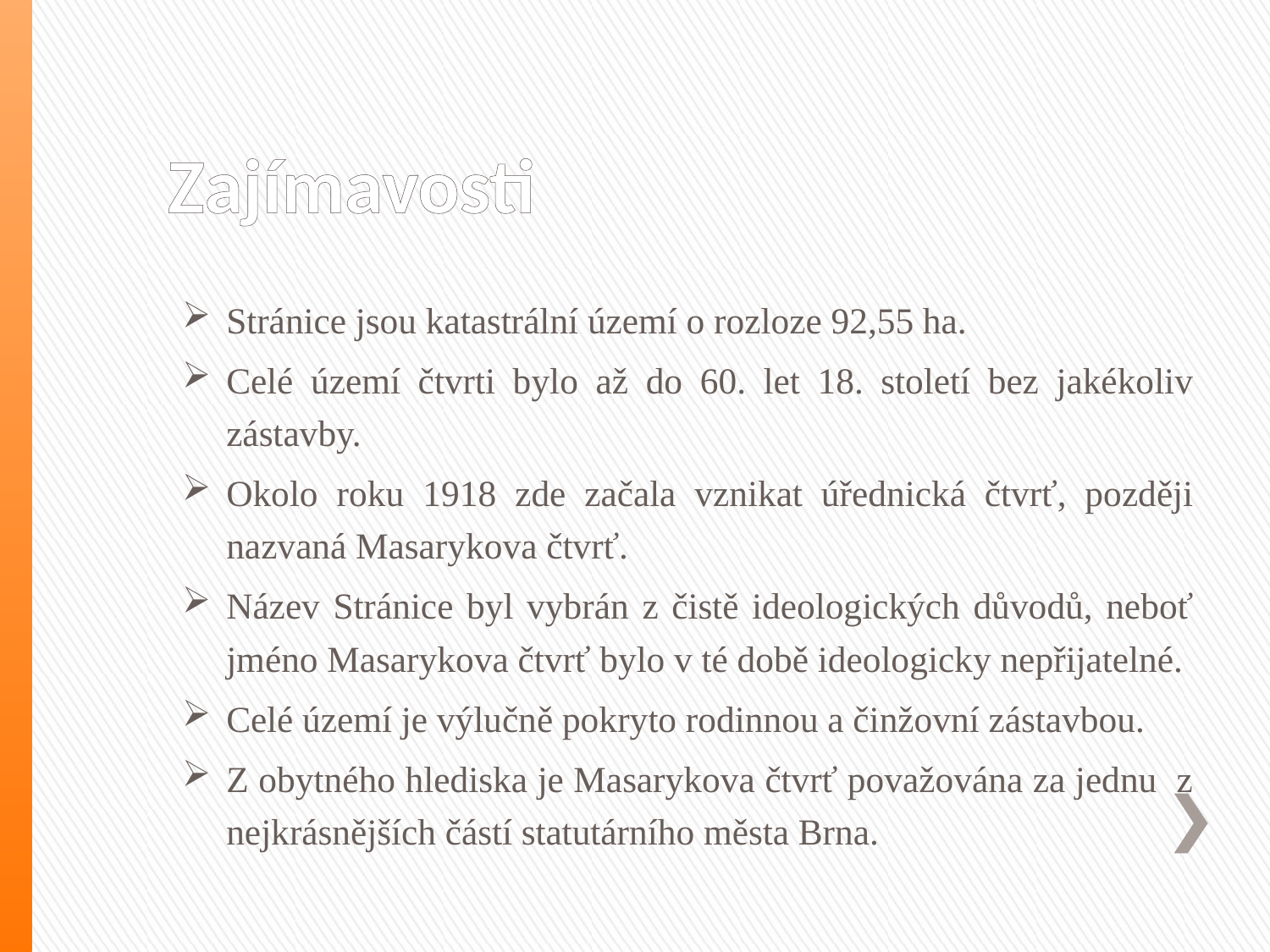

# Zajímavosti

Stránice jsou katastrální území o rozloze 92,55 ha.
Celé území čtvrti bylo až do 60. let 18. století bez jakékoliv zástavby.
Okolo roku 1918 zde začala vznikat úřednická čtvrť, později nazvaná Masarykova čtvrť.
Název Stránice byl vybrán z čistě ideologických důvodů, neboť jméno Masarykova čtvrť bylo v té době ideologicky nepřijatelné.
Celé území je výlučně pokryto rodinnou a činžovní zástavbou.
Z obytného hlediska je Masarykova čtvrť považována za jednu  z nejkrásnějších částí statutárního města Brna.